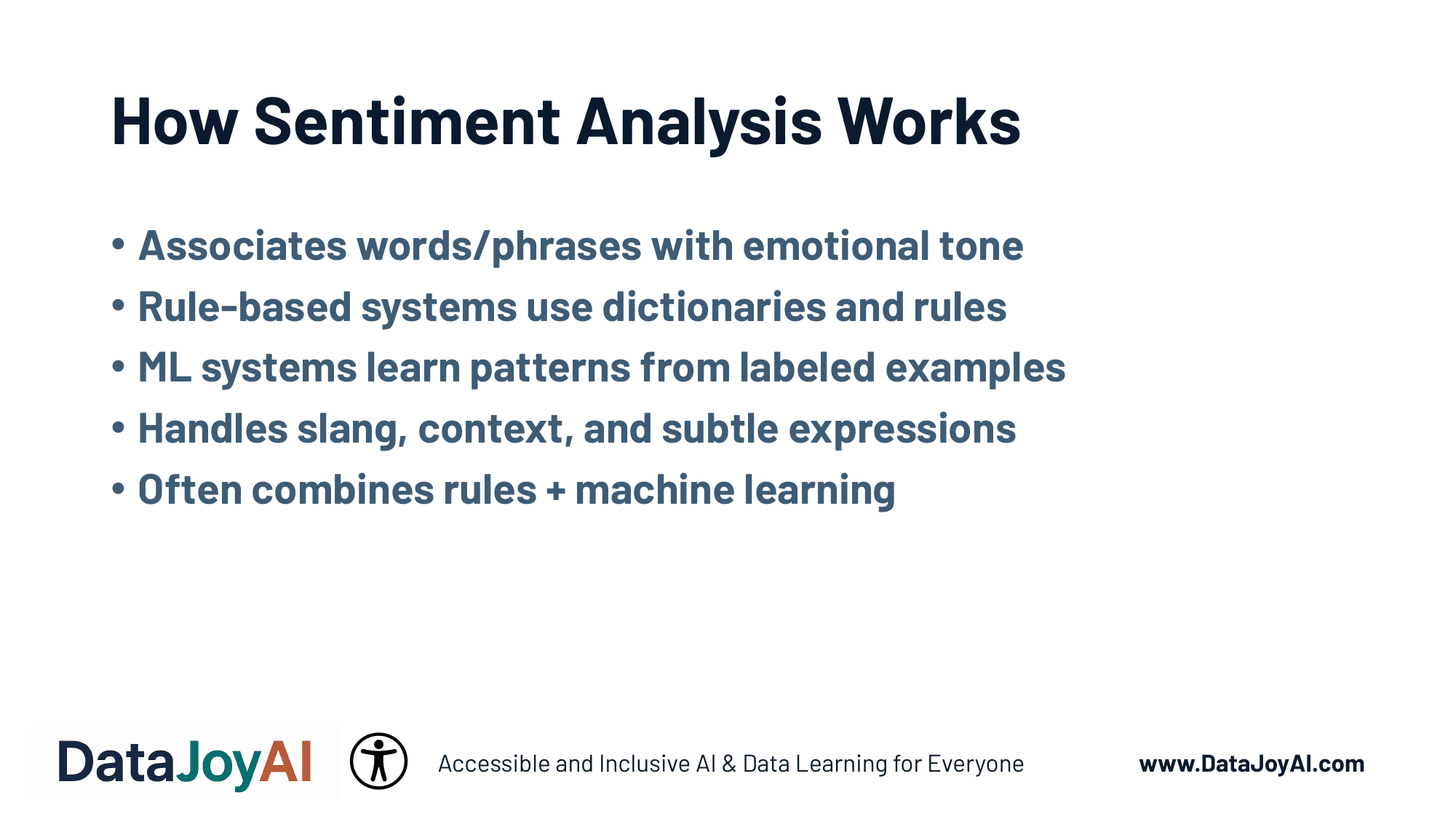

# How Sentiment Analysis Works
Associates words/phrases with emotional tone
Rule-based systems use dictionaries and rules
ML systems learn patterns from labeled examples
Handles slang, context, and subtle expressions
Often combines rules + machine learning